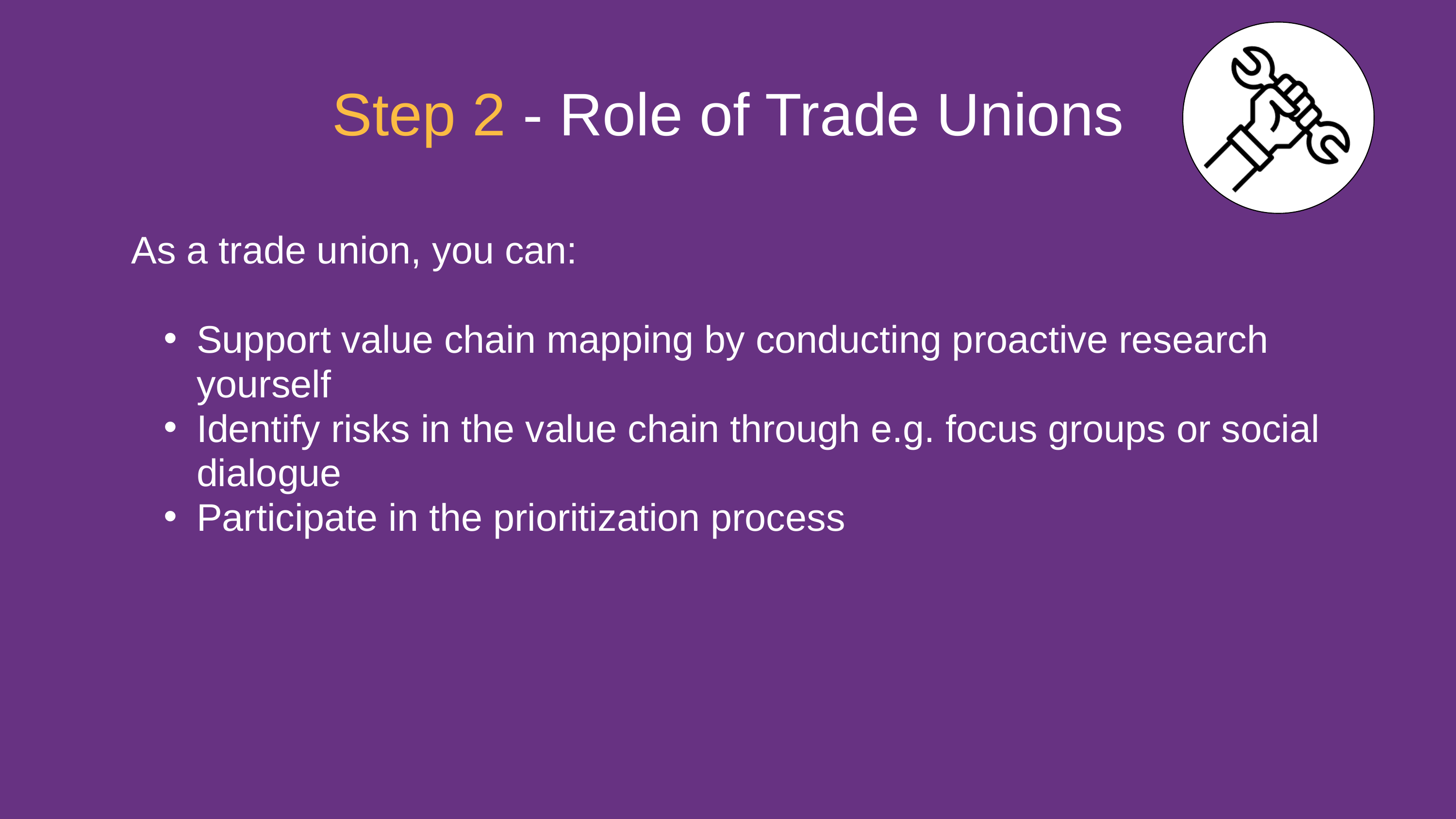

Step 2 - Role of Trade Unions
As a trade union, you can:

Support value chain mapping by conducting proactive research yourself
Identify risks in the value chain through e.g. focus groups or social dialogue
Participate in the prioritization process